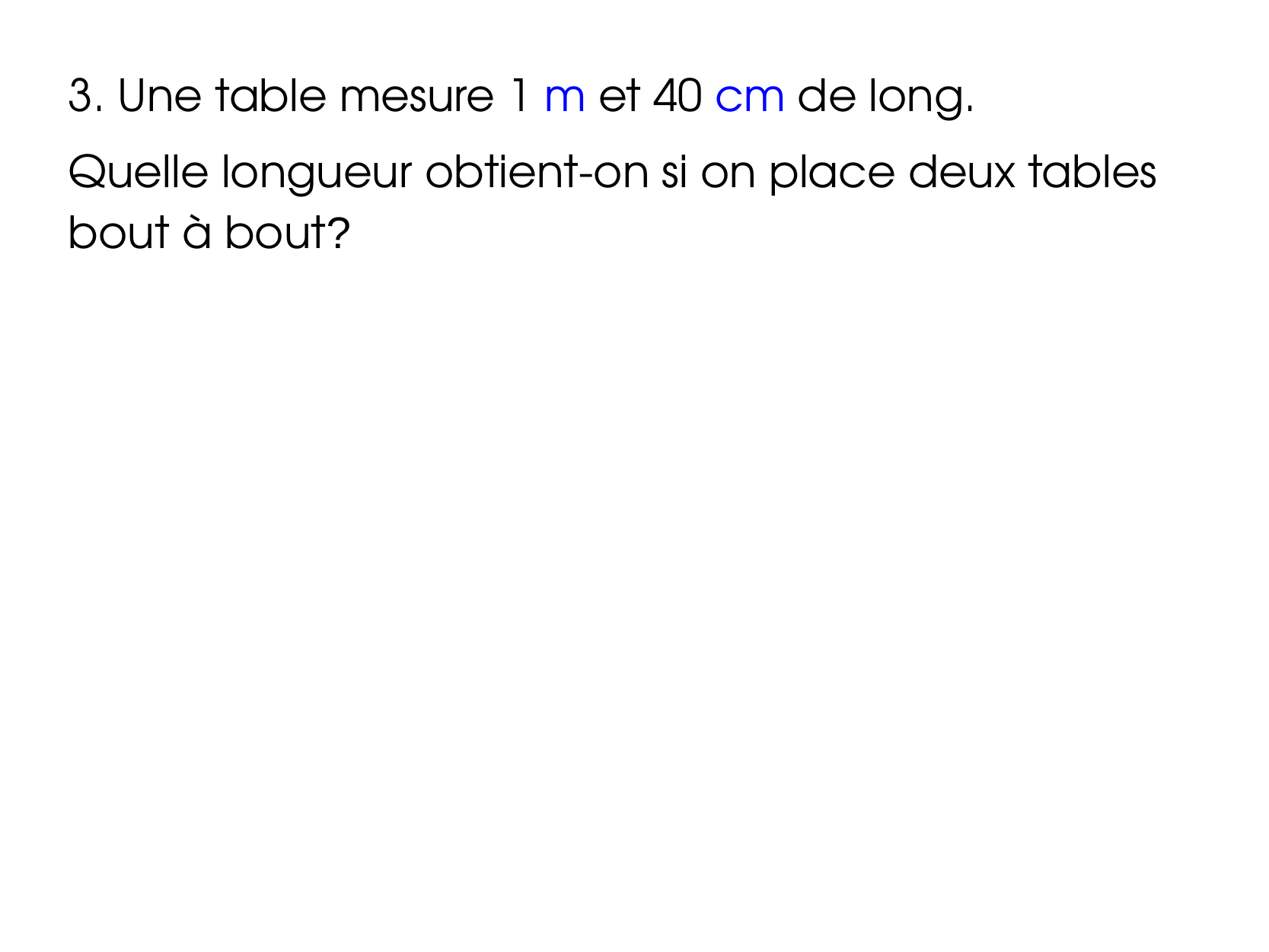

3. Une table mesure 1 m et 40 cm de long.
Quelle longueur obtient-on si on place deux tables bout à bout?